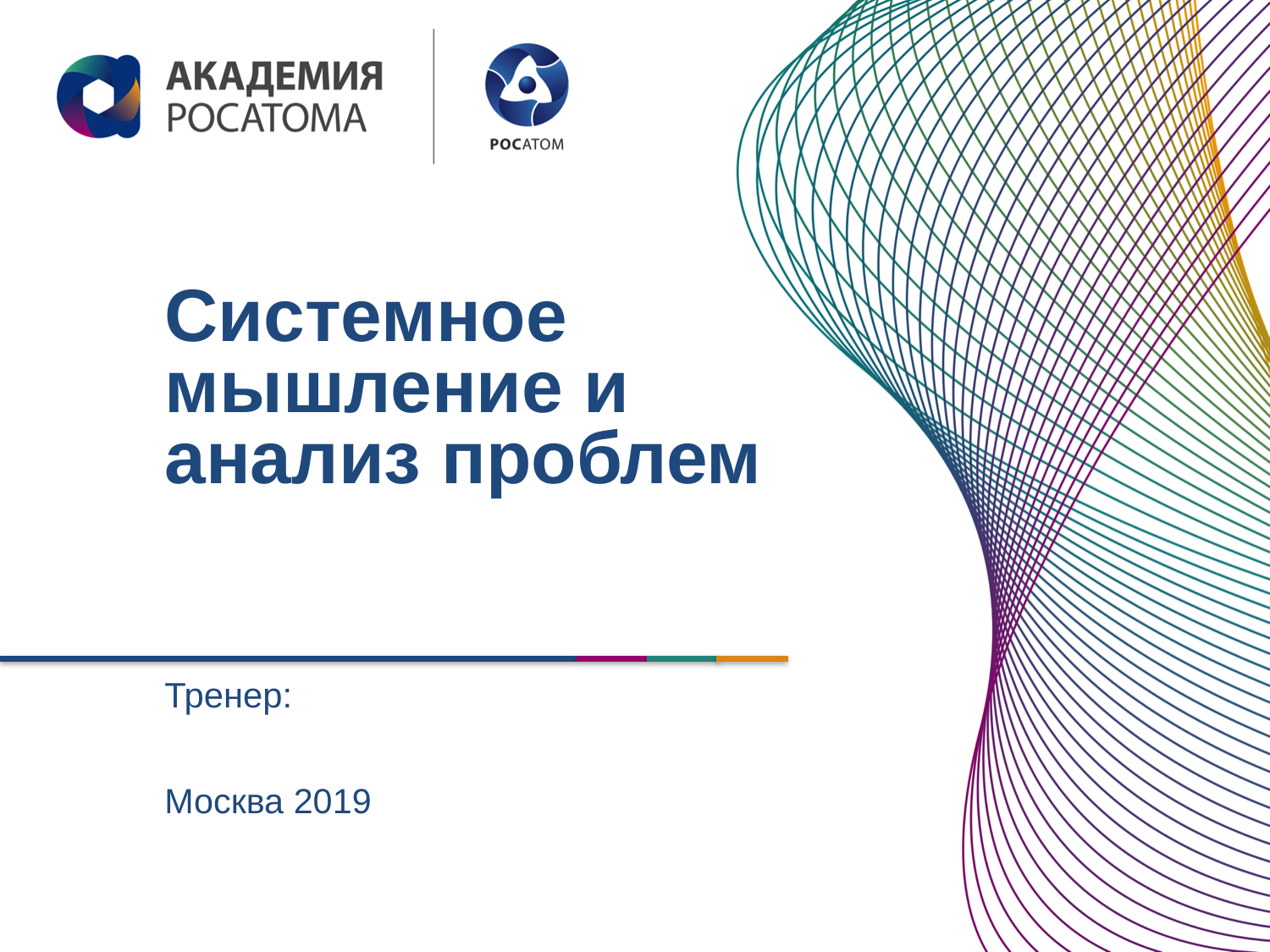

# Системное мышление и анализ проблем

Тренер:
Москва 2019